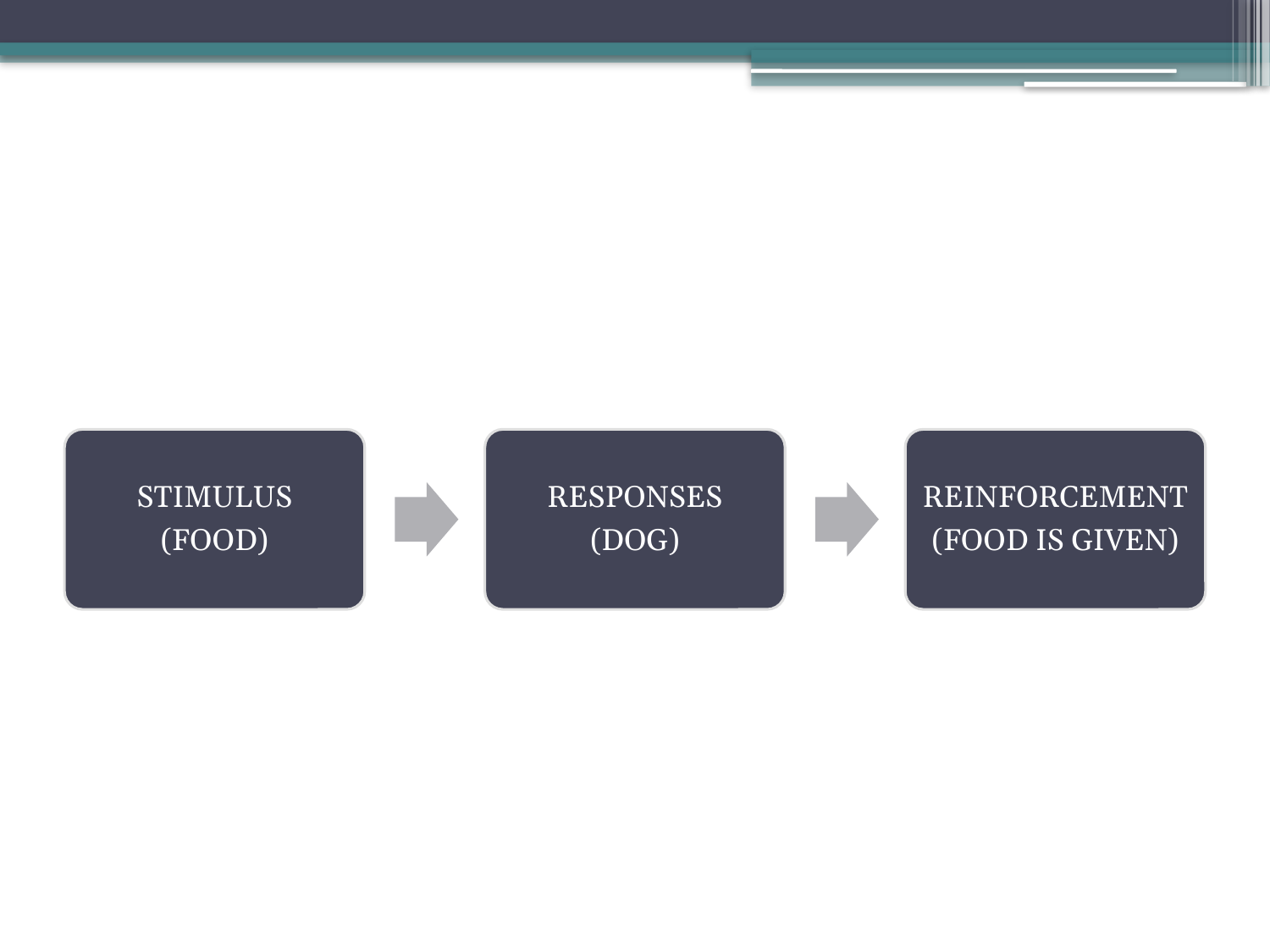

STIMULUS
(FOOD)

RESPONSES
(DOG)

REINFORCEMENT
(FOOD IS GIVEN)